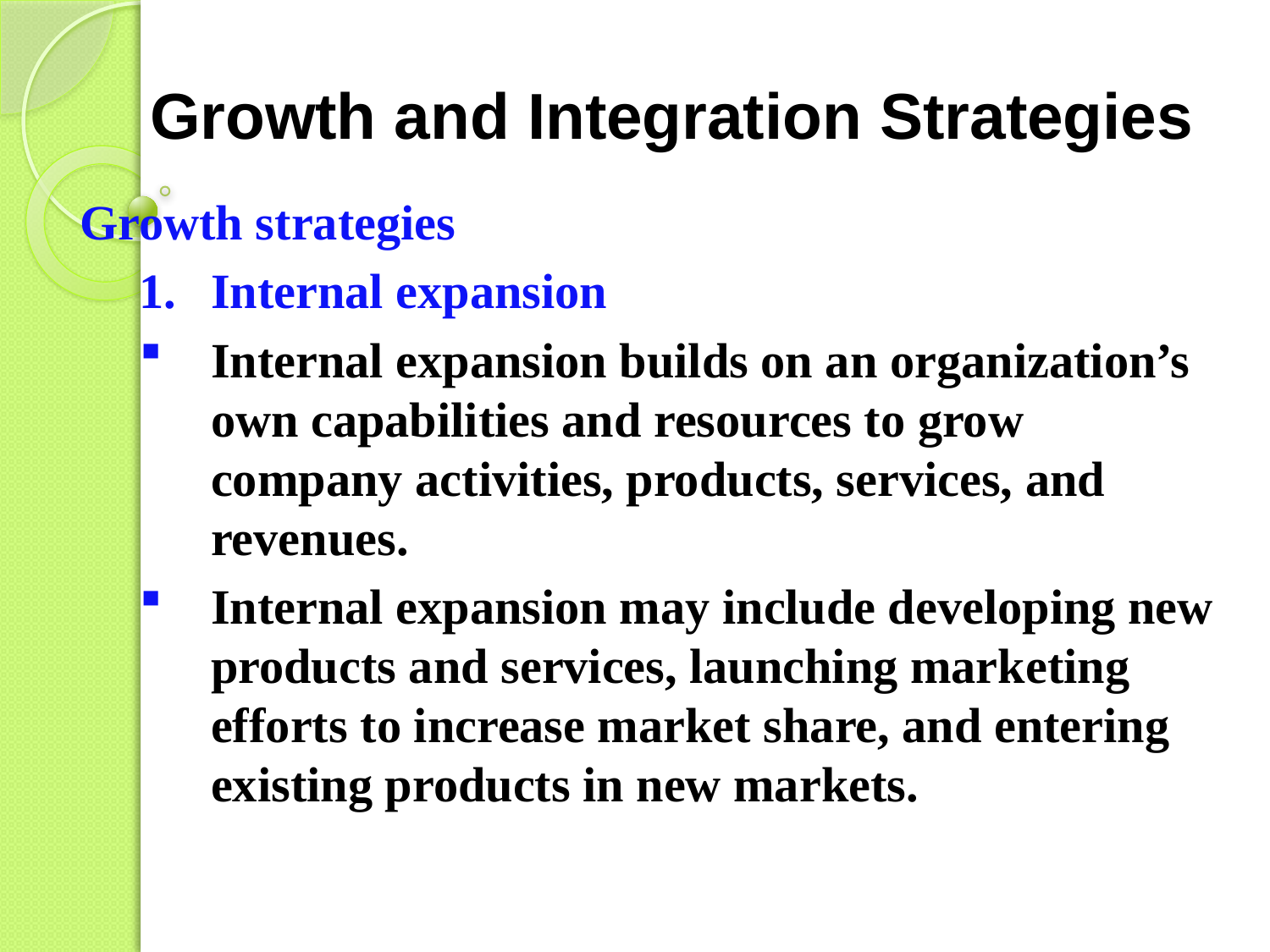

# Growth and Integration Strategies
Growth strategies
Internal expansion
Internal expansion builds on an organization’s own capabilities and resources to grow company activities, products, services, and revenues.
Internal expansion may include developing new products and services, launching marketing efforts to increase market share, and entering existing products in new markets.